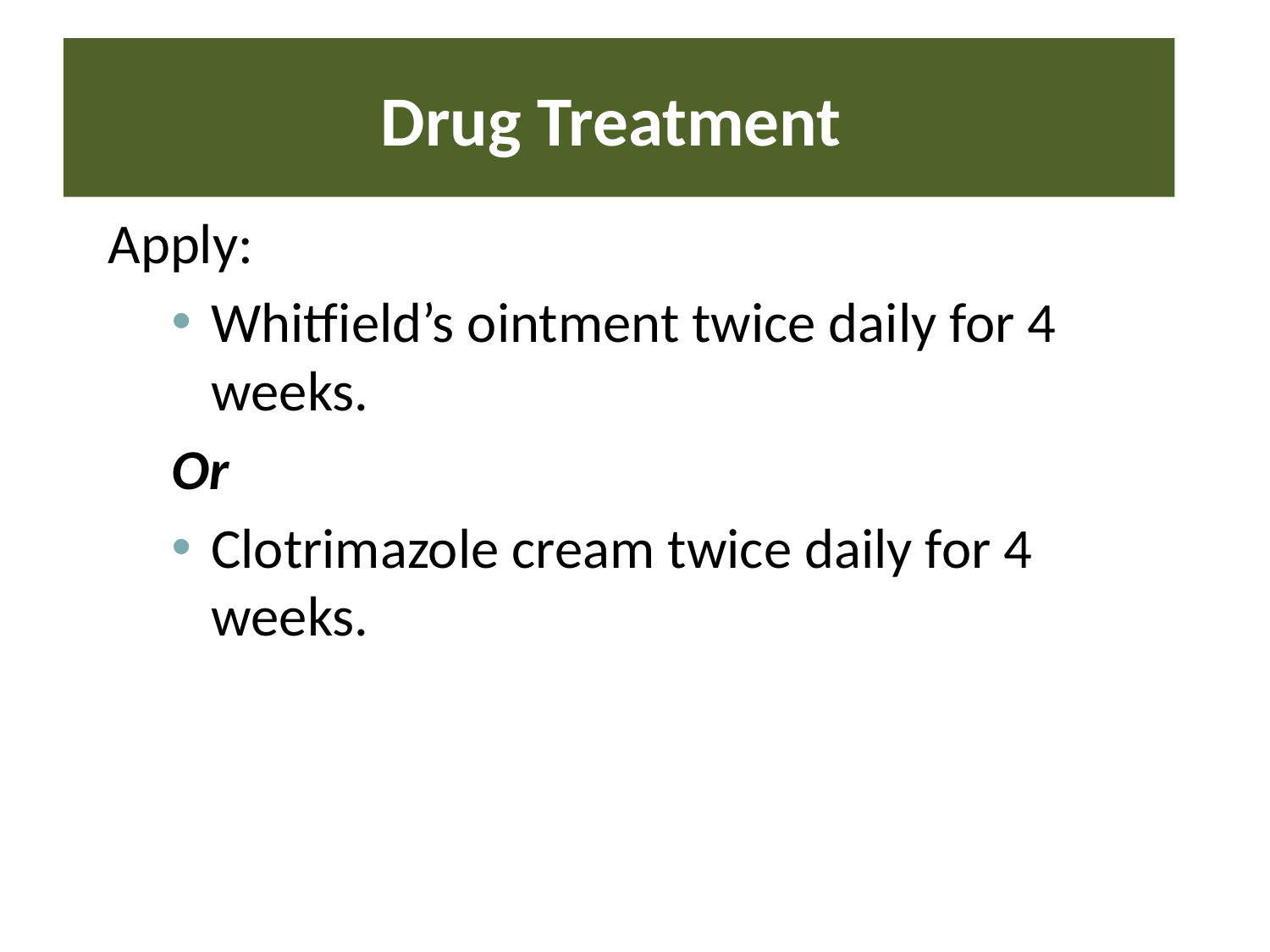

# Drug Treatment
Apply:
Whitfield’s ointment twice daily for 4 weeks.
Or
Clotrimazole cream twice daily for 4 weeks.